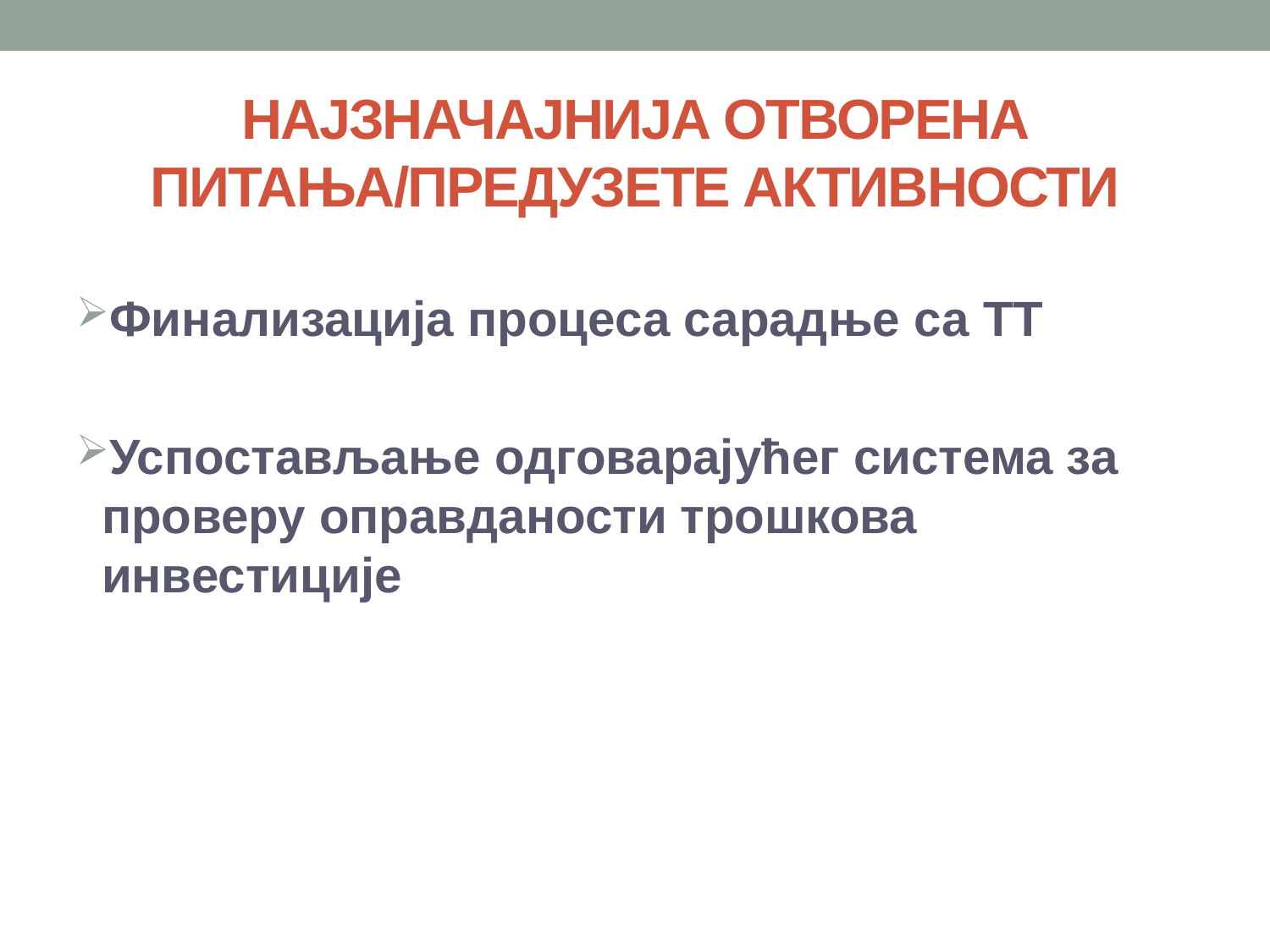

#
Најзначајнија отворена питања/Предузете активности

Финализација процеса сарадње са ТТ

Успостављање oдговарајућег система за проверу оправданости трошкова инвестиције